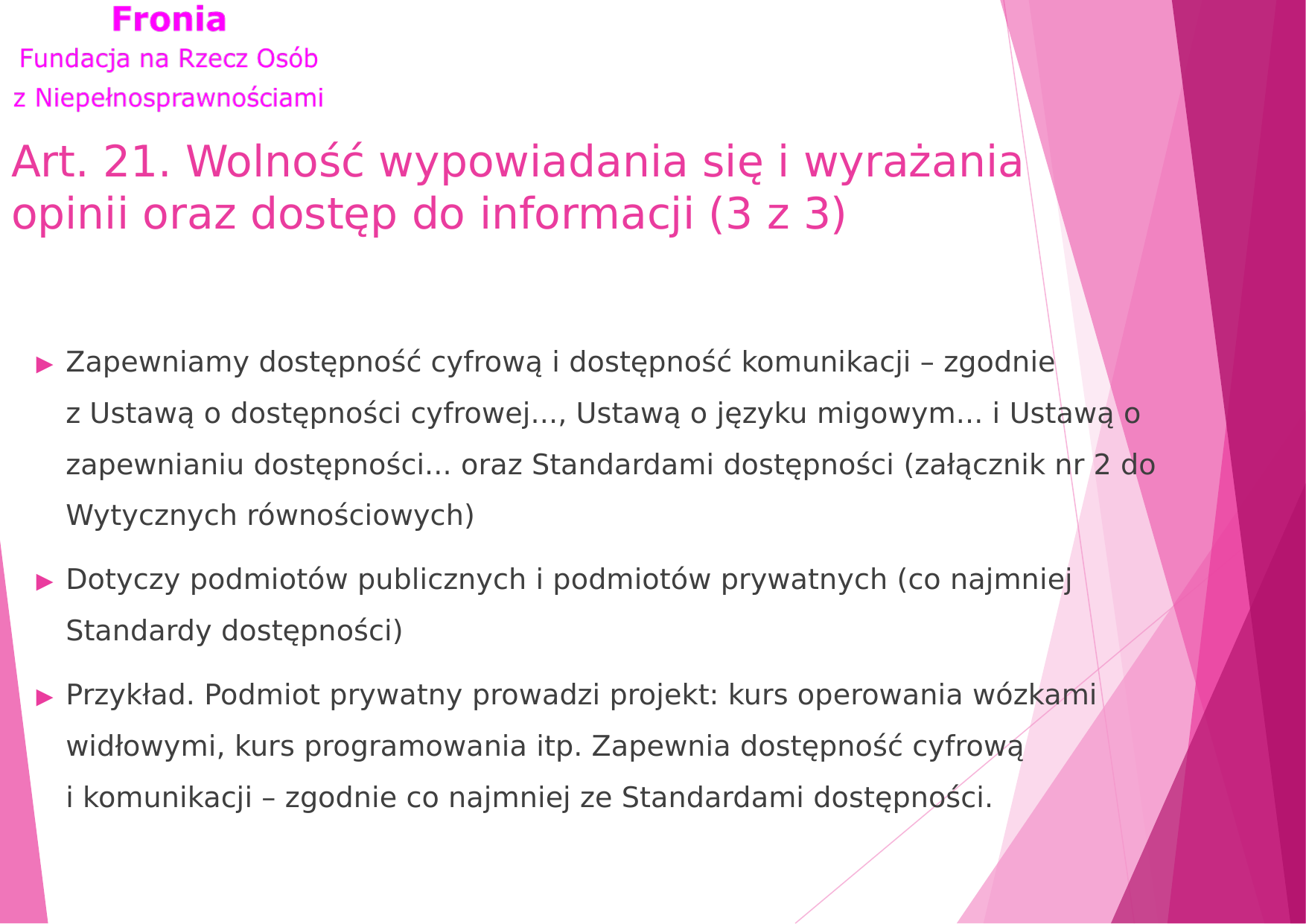

# Art. 21. Wolność wypowiadania się i wyrażania opinii oraz dostęp do informacji (3 z 3)
Zapewniamy dostępność cyfrową i dostępność komunikacji – zgodnie z Ustawą o dostępności cyfrowej..., Ustawą o języku migowym... i Ustawą o zapewnianiu dostępności... oraz Standardami dostępności (załącznik nr 2 do Wytycznych równościowych)
Dotyczy podmiotów publicznych i podmiotów prywatnych (co najmniej Standardy dostępności)
Przykład. Podmiot prywatny prowadzi projekt: kurs operowania wózkami widłowymi, kurs programowania itp. Zapewnia dostępność cyfrową i komunikacji – zgodnie co najmniej ze Standardami dostępności.